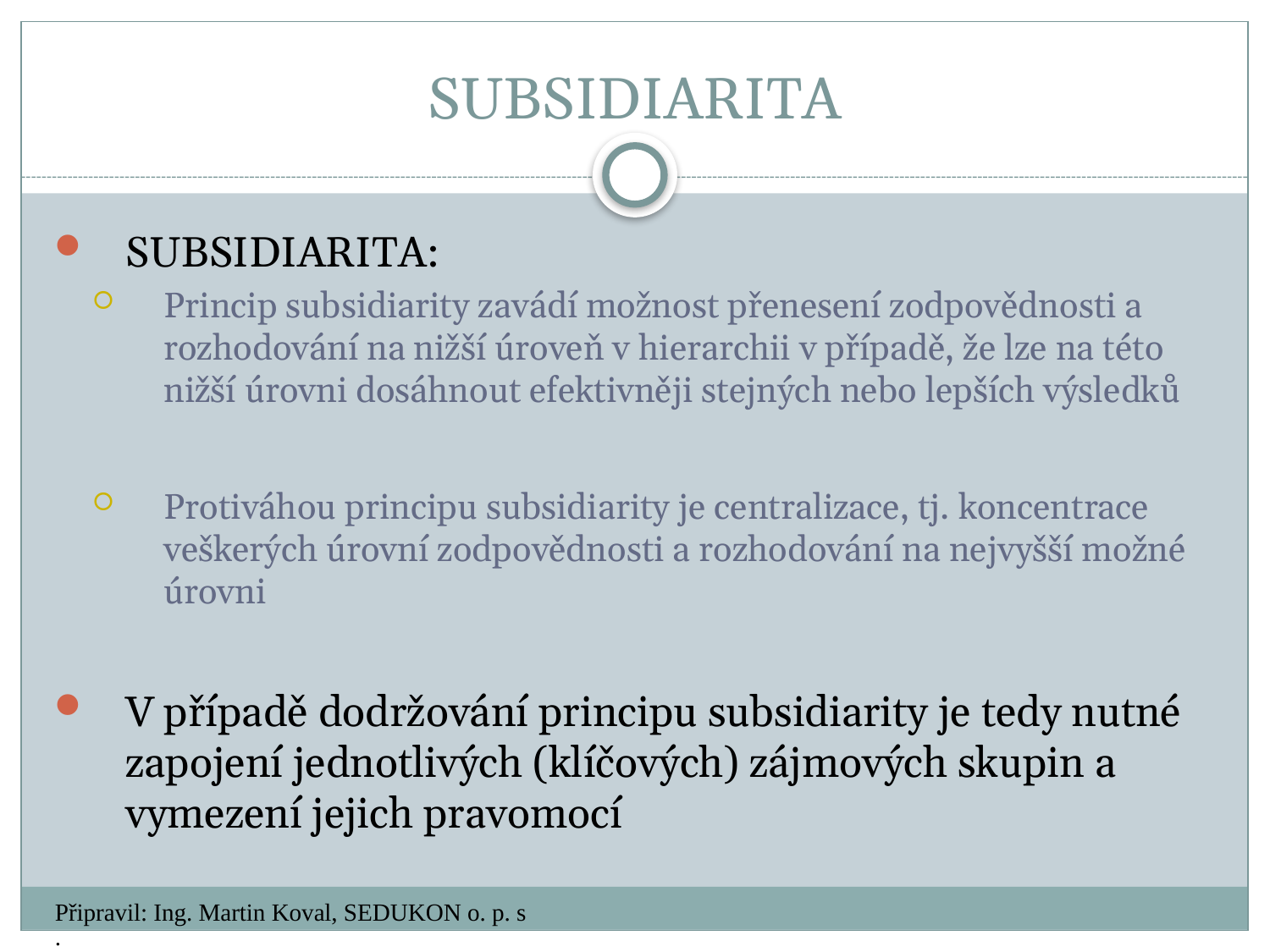

# SUBSIDIARITA
SUBSIDIARITA:
Princip subsidiarity zavádí možnost přenesení zodpovědnosti a rozhodování na nižší úroveň v hierarchii v případě, že lze na této nižší úrovni dosáhnout efektivněji stejných nebo lepších výsledků

Protiváhou principu subsidiarity je centralizace, tj. koncentrace veškerých úrovní zodpovědnosti a rozhodování na nejvyšší možné úrovni

V případě dodržování principu subsidiarity je tedy nutné zapojení jednotlivých (klíčových) zájmových skupin a vymezení jejich pravomocí

Připravil: Ing. Martin Koval, SEDUKON o. p. s.